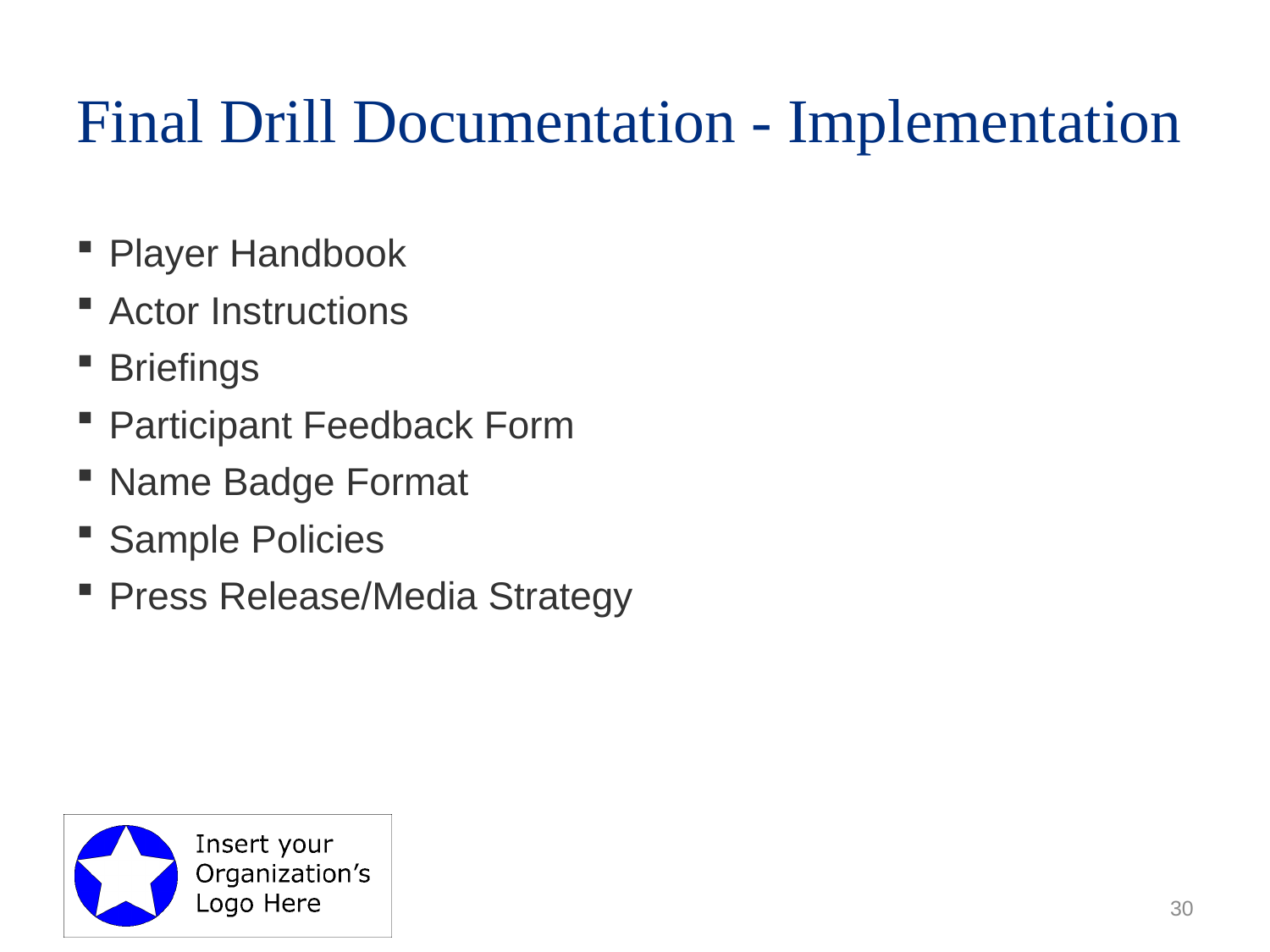

# Final Drill Documentation - Implementation
Player Handbook
Actor Instructions
Briefings
Participant Feedback Form
Name Badge Format
Sample Policies
Press Release/Media Strategy
30